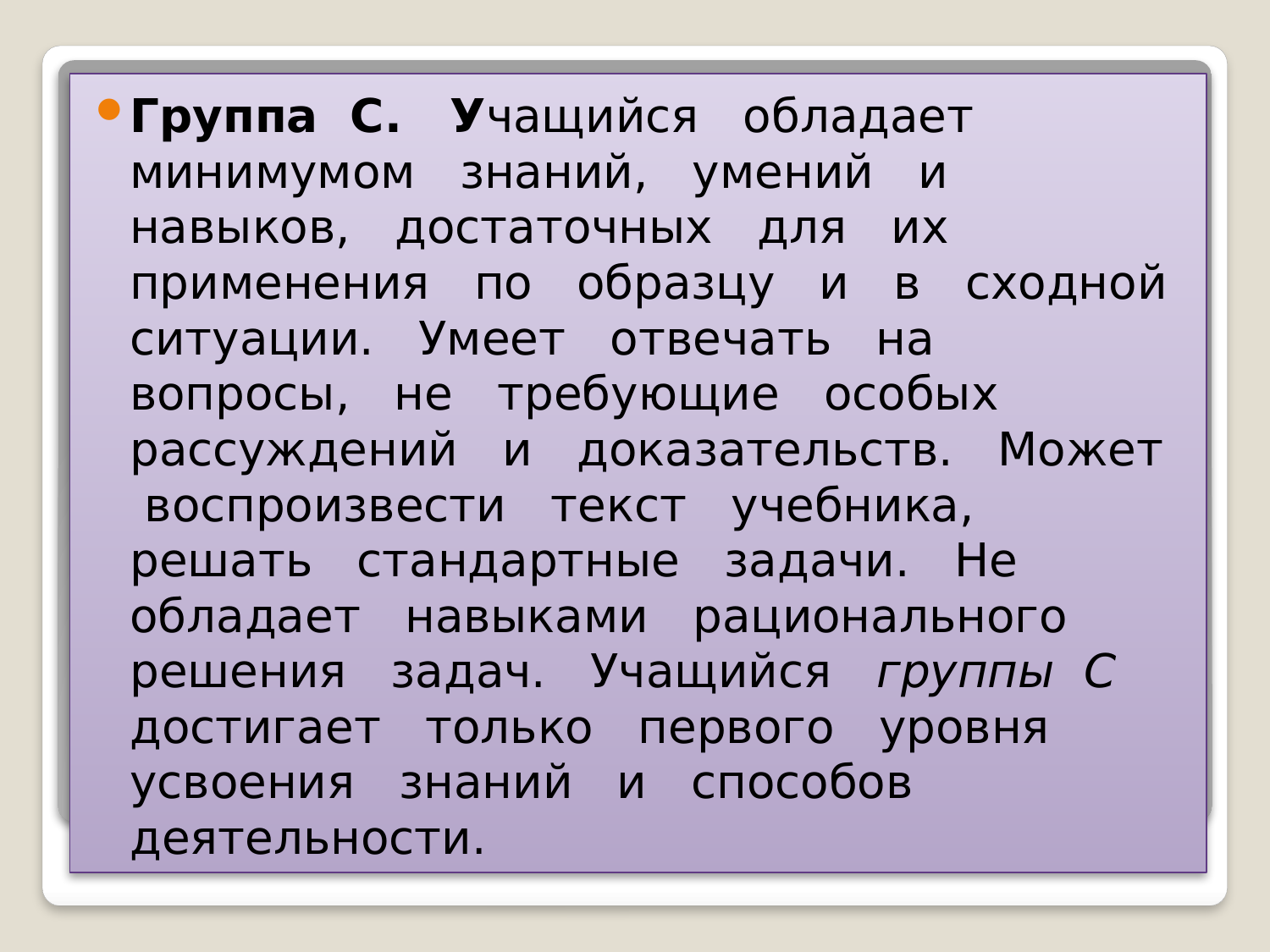

Группа  С.   Учащийся   обладает   минимумом   знаний,   умений   и   навыков,   достаточных   для   их   применения   по   образцу   и   в   сходной ситуации.   Умеет   отвечать   на   вопросы,   не   требующие   особых   рассуждений   и   доказательств.   Может   воспроизвести   текст   учебника,   решать   стандартные   задачи.   Не   обладает   навыками   рационального   решения   задач.   Учащийся   группы  С   достигает   только   первого   уровня   усвоения   знаний   и   способов   деятельности.

#